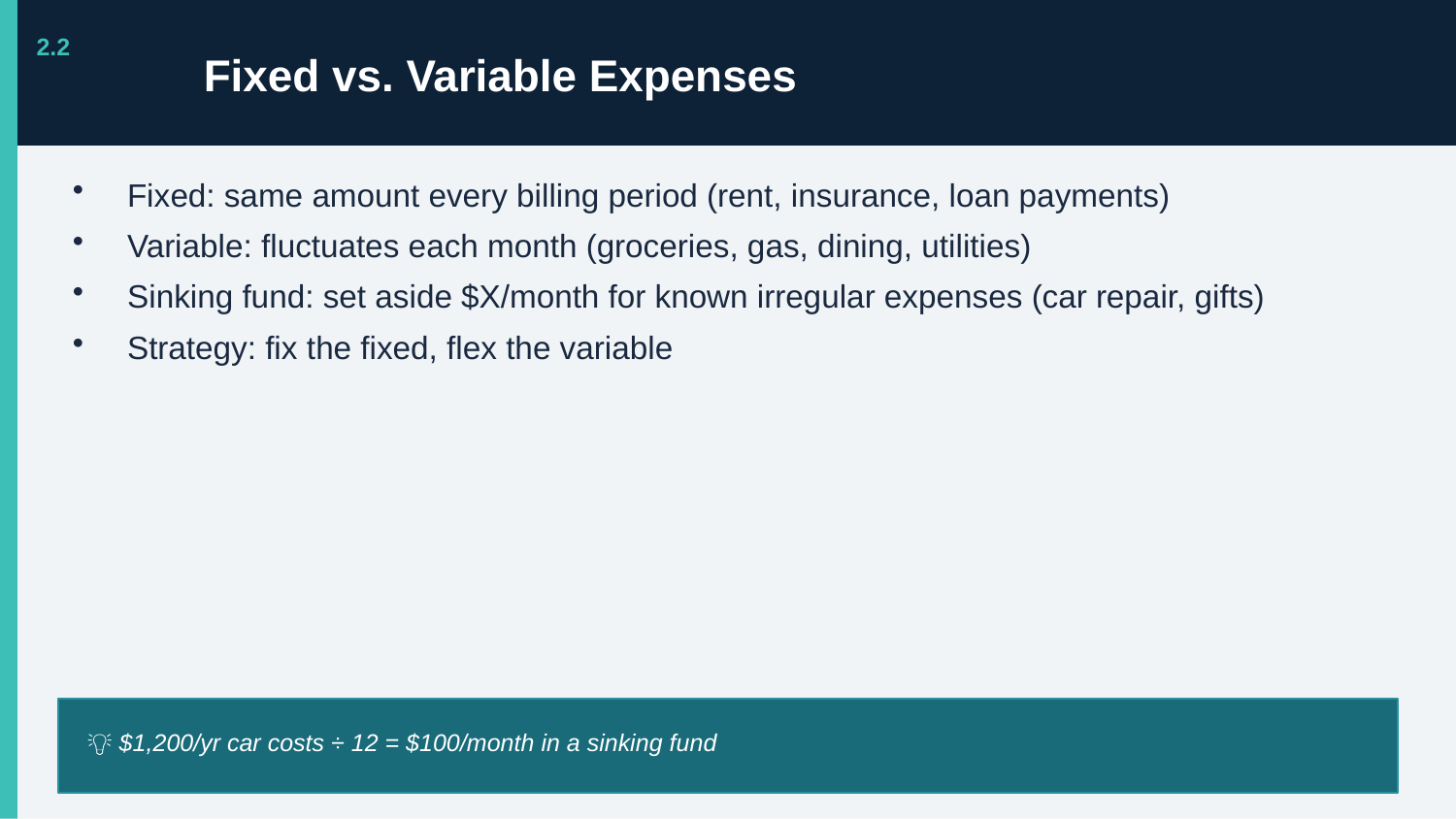

Fixed vs. Variable Expenses
2.2
Fixed: same amount every billing period (rent, insurance, loan payments)
Variable: fluctuates each month (groceries, gas, dining, utilities)
Sinking fund: set aside $X/month for known irregular expenses (car repair, gifts)
Strategy: fix the fixed, flex the variable

💡 $1,200/yr car costs ÷ 12 = $100/month in a sinking fund